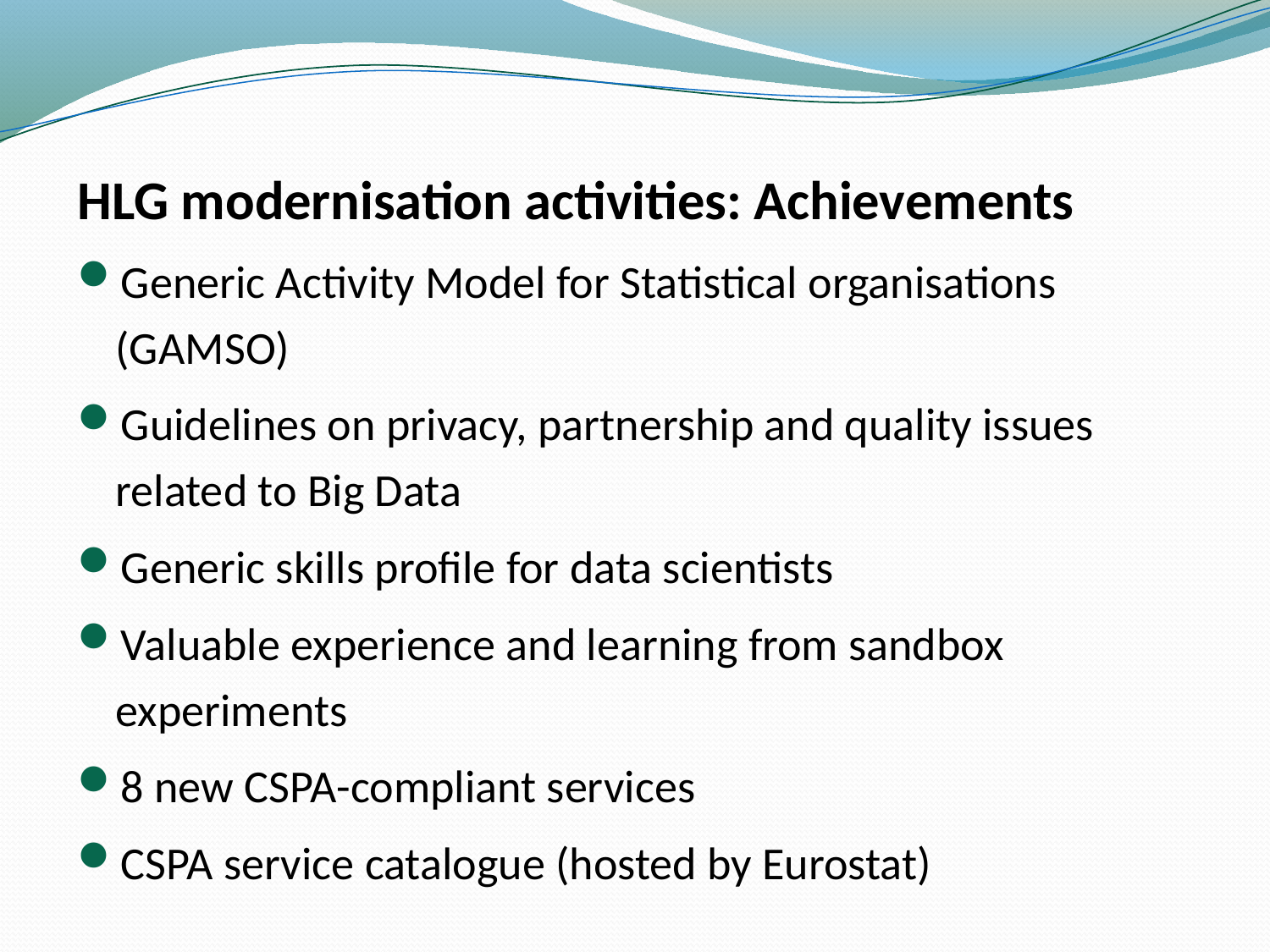

#
HLG modernisation activities: Achievements
Generic Activity Model for Statistical organisations (GAMSO)
Guidelines on privacy, partnership and quality issues related to Big Data
Generic skills profile for data scientists
Valuable experience and learning from sandbox experiments
8 new CSPA-compliant services
CSPA service catalogue (hosted by Eurostat)